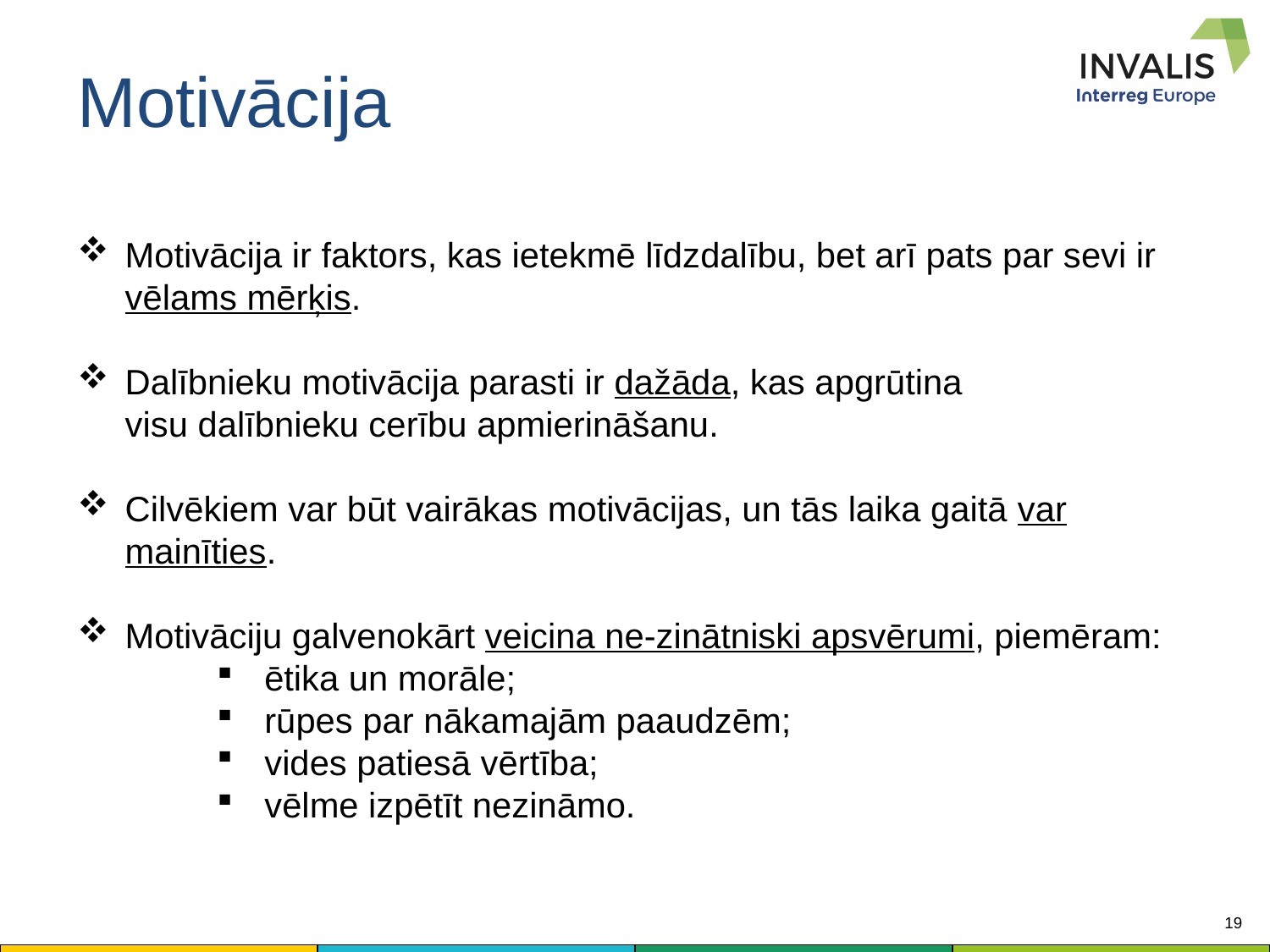

# Motivācija
Motivācija ir faktors, kas ietekmē līdzdalību, bet arī pats par sevi ir vēlams mērķis.

Dalībnieku motivācija parasti ir dažāda, kas apgrūtina
visu dalībnieku cerību apmierināšanu.

Cilvēkiem var būt vairākas motivācijas, un tās laika gaitā var mainīties.

Motivāciju galvenokārt veicina ne-zinātniski apsvērumi, piemēram:
ētika un morāle;
rūpes par nākamajām paaudzēm;
vides patiesā vērtība;
vēlme izpētīt nezināmo.